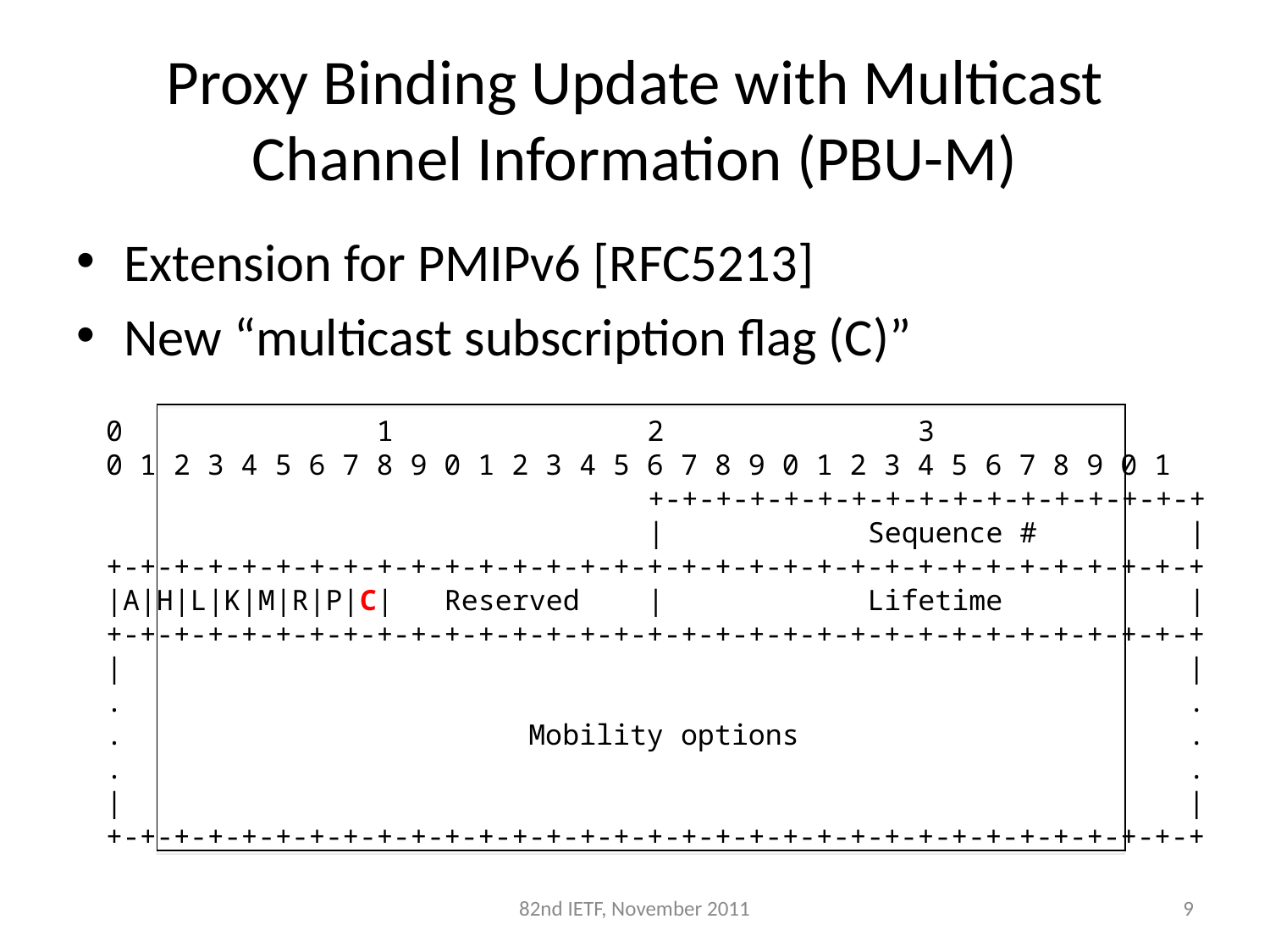

# Proxy Binding Update with Multicast Channel Information (PBU-M)
Extension for PMIPv6 [RFC5213]
New “multicast subscription flag (C)”

     0               1               2               3
     0 1 2 3 4 5 6 7 8 9 0 1 2 3 4 5 6 7 8 9 0 1 2 3 4 5 6 7 8 9 0 1
                                     +-+-+-+-+-+-+-+-+-+-+-+-+-+-+-+-+
                                     |            Sequence #         |
     +-+-+-+-+-+-+-+-+-+-+-+-+-+-+-+-+-+-+-+-+-+-+-+-+-+-+-+-+-+-+-+-+
     |A|H|L|K|M|R|P|C|   Reserved    |            Lifetime           |
     +-+-+-+-+-+-+-+-+-+-+-+-+-+-+-+-+-+-+-+-+-+-+-+-+-+-+-+-+-+-+-+-+
     |                                                               |
     .                                                               .
     .                        Mobility options                       .
     .                                                               .
     |                                                               |
     +-+-+-+-+-+-+-+-+-+-+-+-+-+-+-+-+-+-+-+-+-+-+-+-+-+-+-+-+-+-+-+-+
82nd IETF, November 2011
9